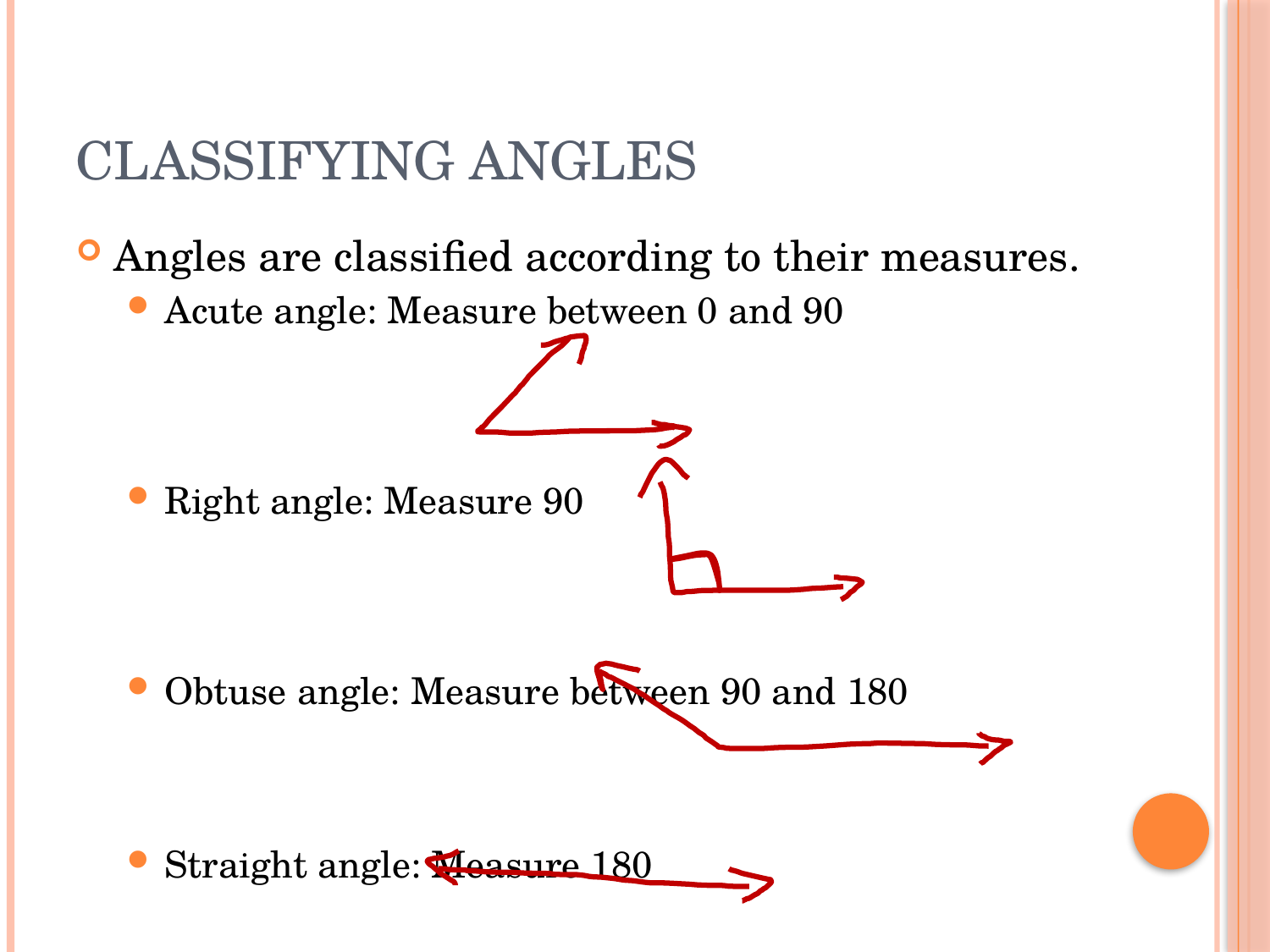

# Classifying angles
Angles are classified according to their measures.
Acute angle: Measure between 0 and 90

Right angle: Measure 90

Obtuse angle: Measure between 90 and 180

Straight angle: Measure 180